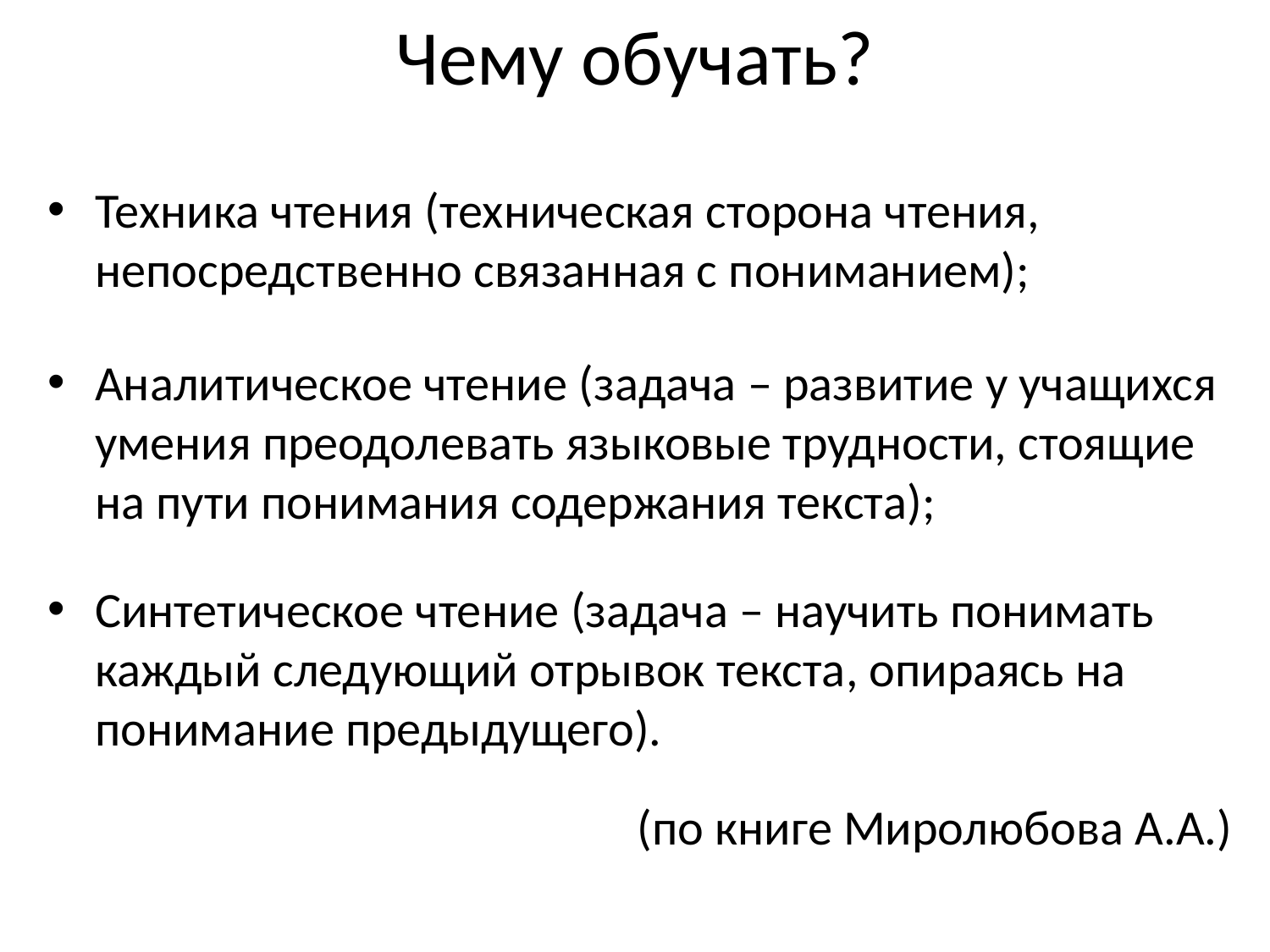

Чему обучать?
Техника чтения (техническая сторона чтения, непосредственно связанная с пониманием);

Аналитическое чтение (задача – развитие у учащихся умения преодолевать языковые трудности, стоящие на пути понимания содержания текста);

Синтетическое чтение (задача – научить понимать каждый следующий отрывок текста, опираясь на понимание предыдущего).

 (по книге Миролюбова А.А.)